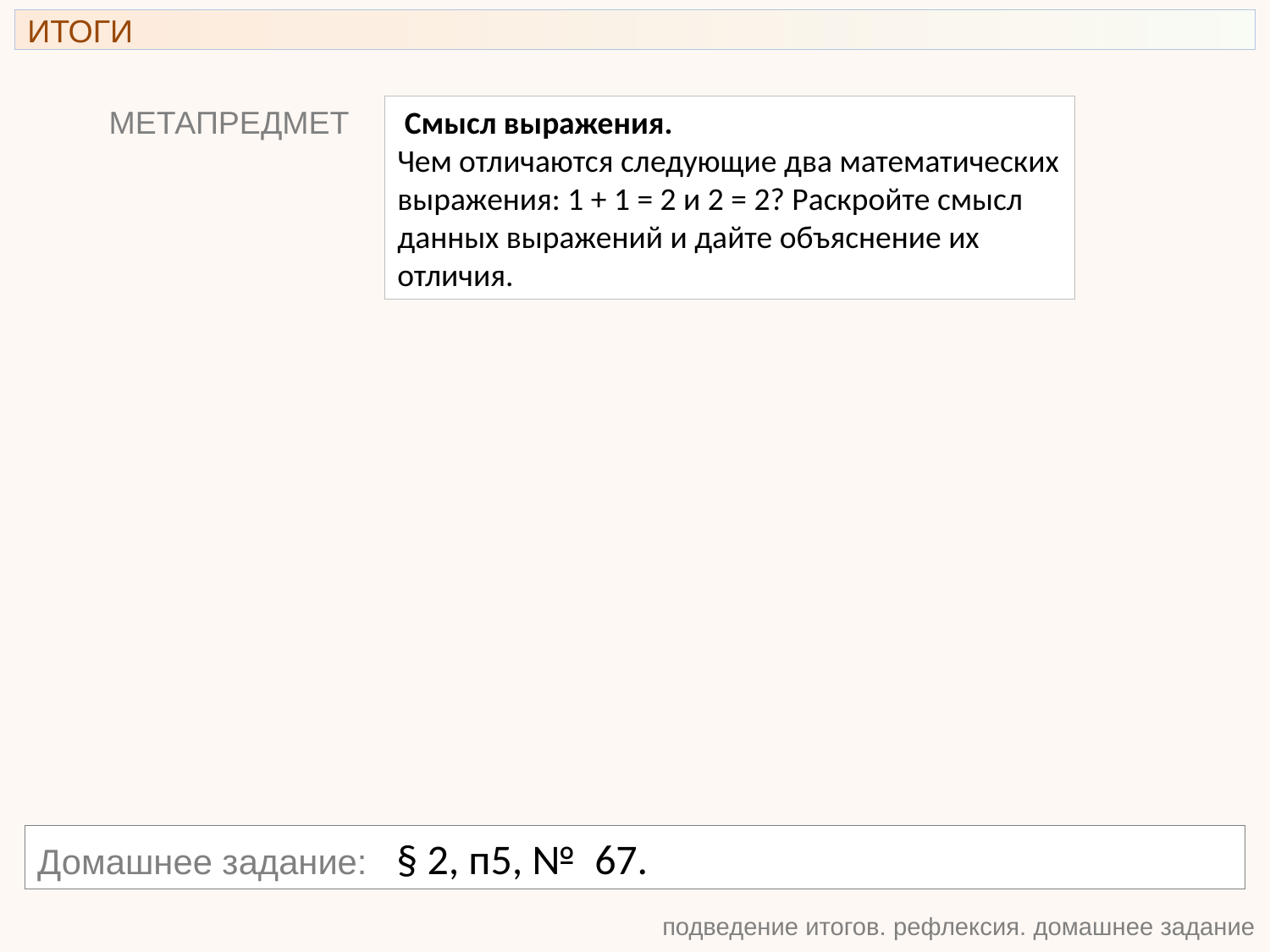

ИТОГИ
МЕТАПРЕДМЕТ
 Смысл выражения.
Чем отличаются следующие два математических выражения: 1 + 1 = 2 и 2 = 2? Раскройте смысл данных выражений и дайте объяснение их отличия.
Домашнее задание:   § 2, п5, №  67.
подведение итогов. рефлексия. домашнее задание